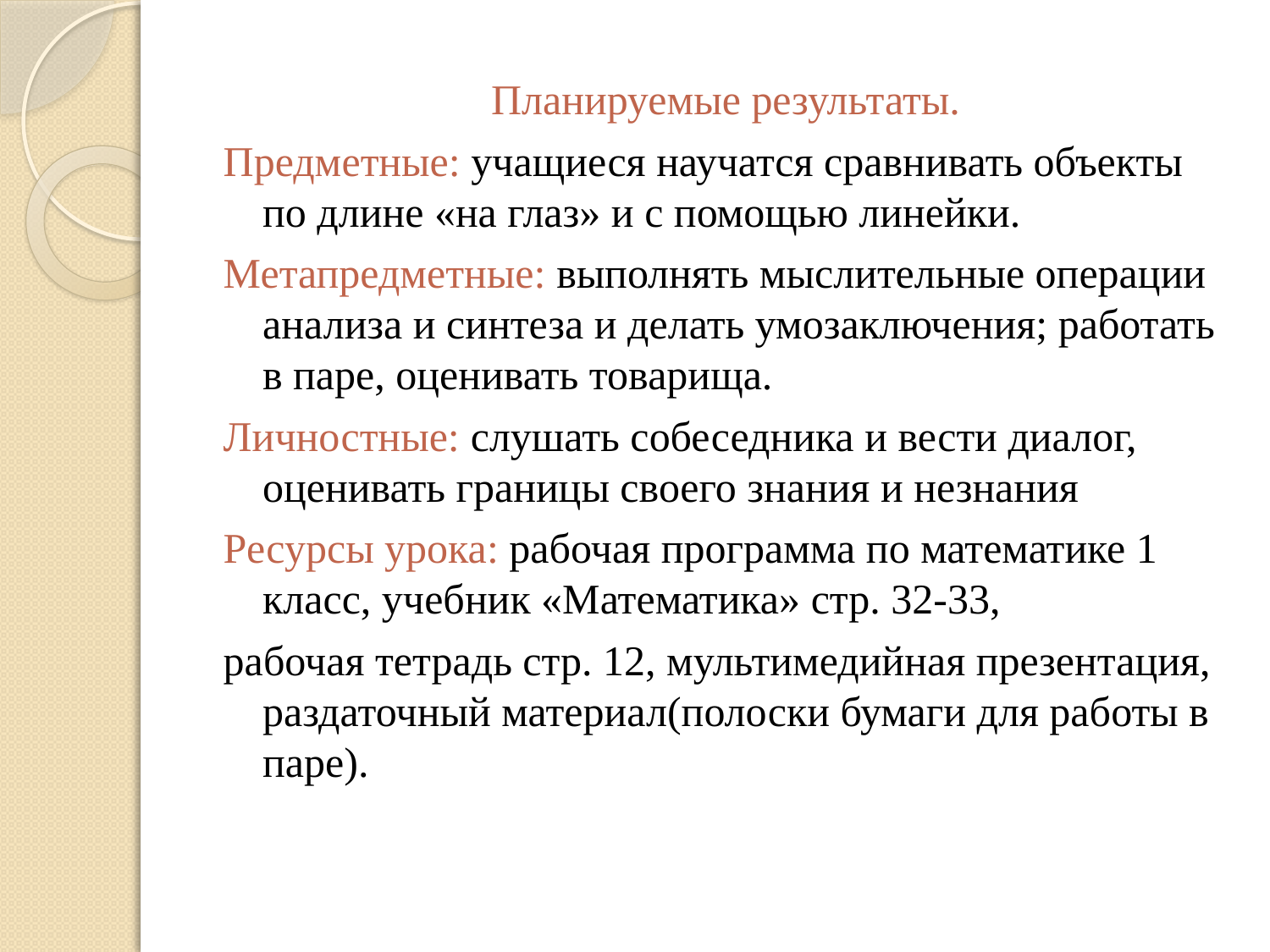

#
Планируемые результаты.
Предметные: учащиеся научатся сравнивать объекты по длине «на глаз» и с помощью линейки.
Метапредметные: выполнять мыслительные операции анализа и синтеза и делать умозаключения; работать в паре, оценивать товарища.
Личностные: слушать собеседника и вести диалог, оценивать границы своего знания и незнания
Ресурсы урока: рабочая программа по математике 1 класс, учебник «Математика» стр. 32-33,
рабочая тетрадь стр. 12, мультимедийная презентация, раздаточный материал(полоски бумаги для работы в паре).